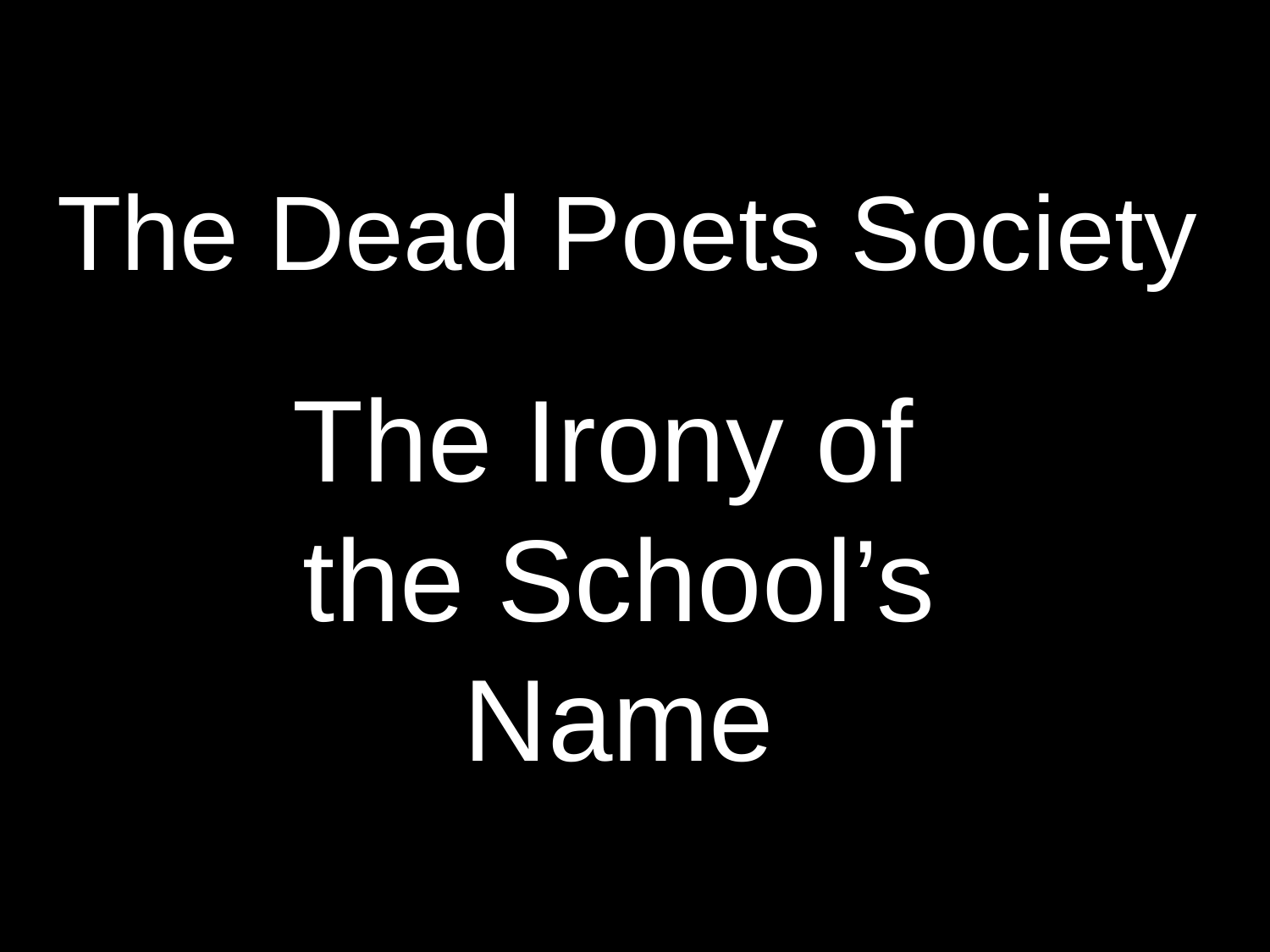

The Dead Poets Society
The Irony of  the School’s Name